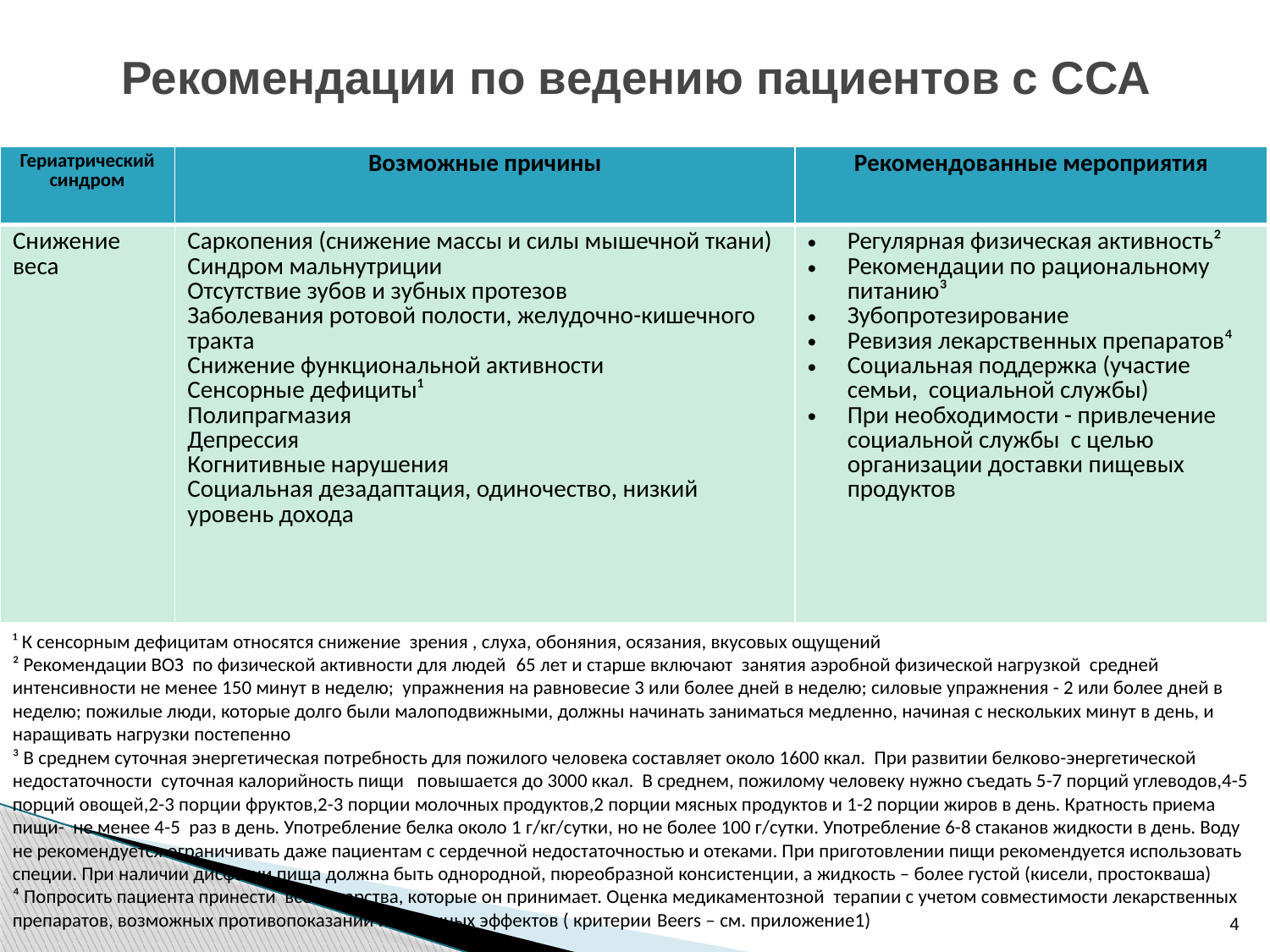

# Рекомендации по ведению пациентов с ССА
| Гериатрический синдром | Возможные причины | Рекомендованные мероприятия |
| --- | --- | --- |
| Снижение веса | Саркопения (снижение массы и силы мышечной ткани) Синдром мальнутриции Отсутствие зубов и зубных протезов Заболевания ротовой полости, желудочно-кишечного тракта Снижение функциональной активности Сенсорные дефициты¹ Полипрагмазия Депрессия Когнитивные нарушения Социальная дезадаптация, одиночество, низкий уровень дохода | Регулярная физическая активность² Рекомендации по рациональному питанию³ Зубопротезирование Ревизия лекарственных препаратов⁴ Социальная поддержка (участие семьи, социальной службы) При необходимости - привлечение социальной службы с целью организации доставки пищевых продуктов |
¹ К сенсорным дефицитам относятся снижение  зрения , слуха, обоняния, осязания, вкусовых ощущений
² Рекомендации ВОЗ  по физической активности для людей  65 лет и старше включают  занятия аэробной физической нагрузкой  средней интенсивности не менее 150 минут в неделю;  упражнения на равновесие 3 или более дней в неделю; силовые упражнения - 2 или более дней в неделю; пожилые люди, которые долго были малоподвижными, должны начинать заниматься медленно, начиная с нескольких минут в день, и наращивать нагрузки постепенно
³ В среднем суточная энергетическая потребность для пожилого человека составляет около 1600 ккал.  При развитии белково-энергетической недостаточности  суточная калорийность пищи   повышается до 3000 ккал.  В среднем, пожилому человеку нужно съедать 5-7 порций углеводов,4-5 порций овощей,2-3 порции фруктов,2-3 порции молочных продуктов,2 порции мясных продуктов и 1-2 порции жиров в день. Кратность приема пищи-  не менее 4-5  раз в день. Употребление белка около 1 г/кг/сутки, но не более 100 г/сутки. Употребление 6-8 стаканов жидкости в день. Воду не рекомендуется ограничивать даже пациентам с сердечной недостаточностью и отеками. При приготовлении пищи рекомендуется использовать специи. При наличии дисфагии пища должна быть однородной, пюреобразной консистенции, а жидкость – более густой (кисели, простокваша)
⁴ Попросить пациента принести  все лекарства, которые он принимает. Оценка медикаментозной  терапии с учетом совместимости лекарственных препаратов, возможных противопоказаний и побочных эффектов ( критерии Beers – см. приложение1)
4